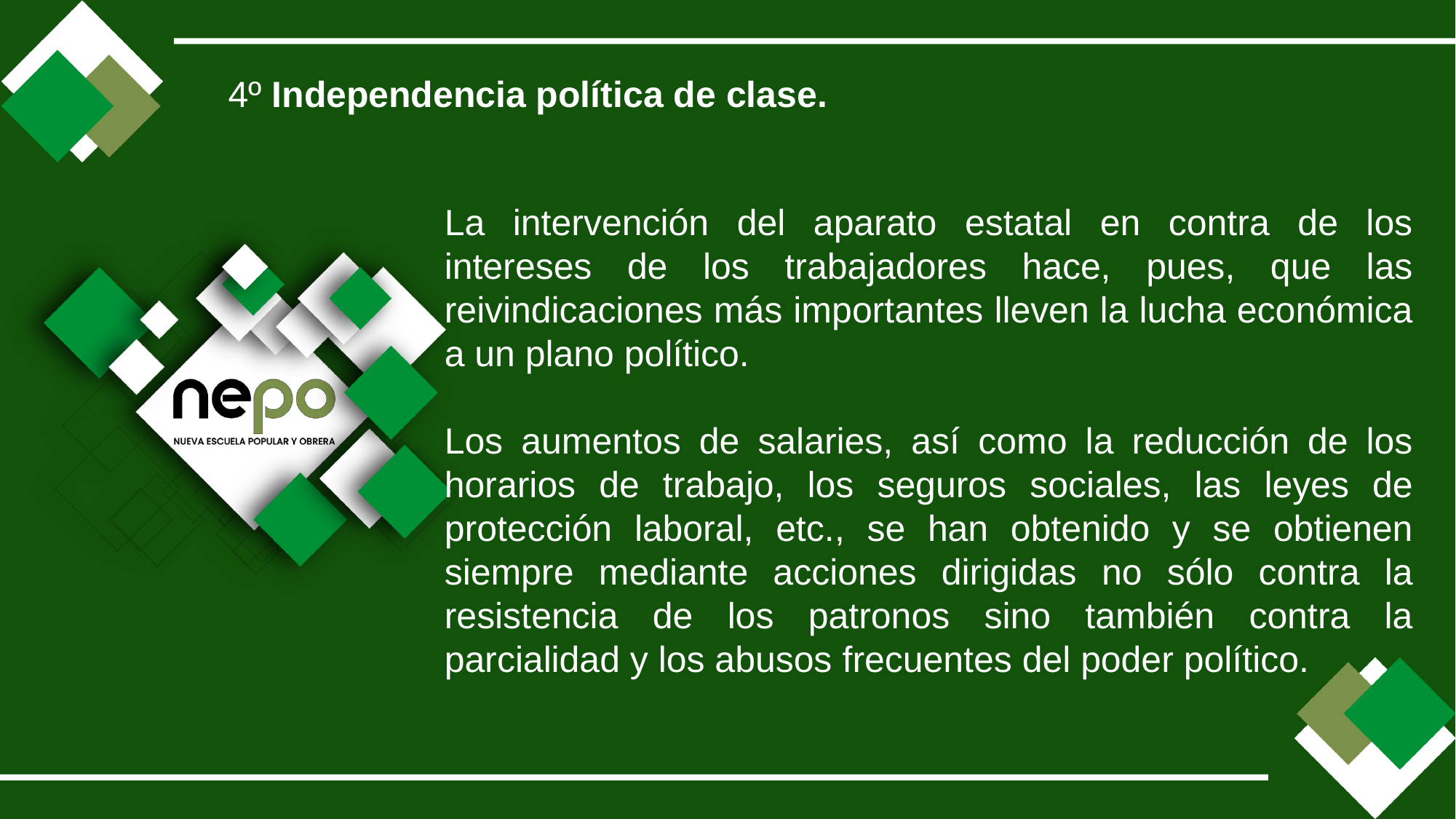

4º Independencia política de clase.
La intervención del aparato estatal en contra de los intereses de los trabajadores hace, pues, que las reivindicaciones más importantes lleven la lucha económica a un plano político.

Los aumentos de salaries, así como la reducción de los horarios de trabajo, los seguros sociales, las leyes de protección laboral, etc., se han obtenido y se obtienen siempre mediante acciones dirigidas no sólo contra la resistencia de los patronos sino también contra la parcialidad y los abusos frecuentes del poder político.